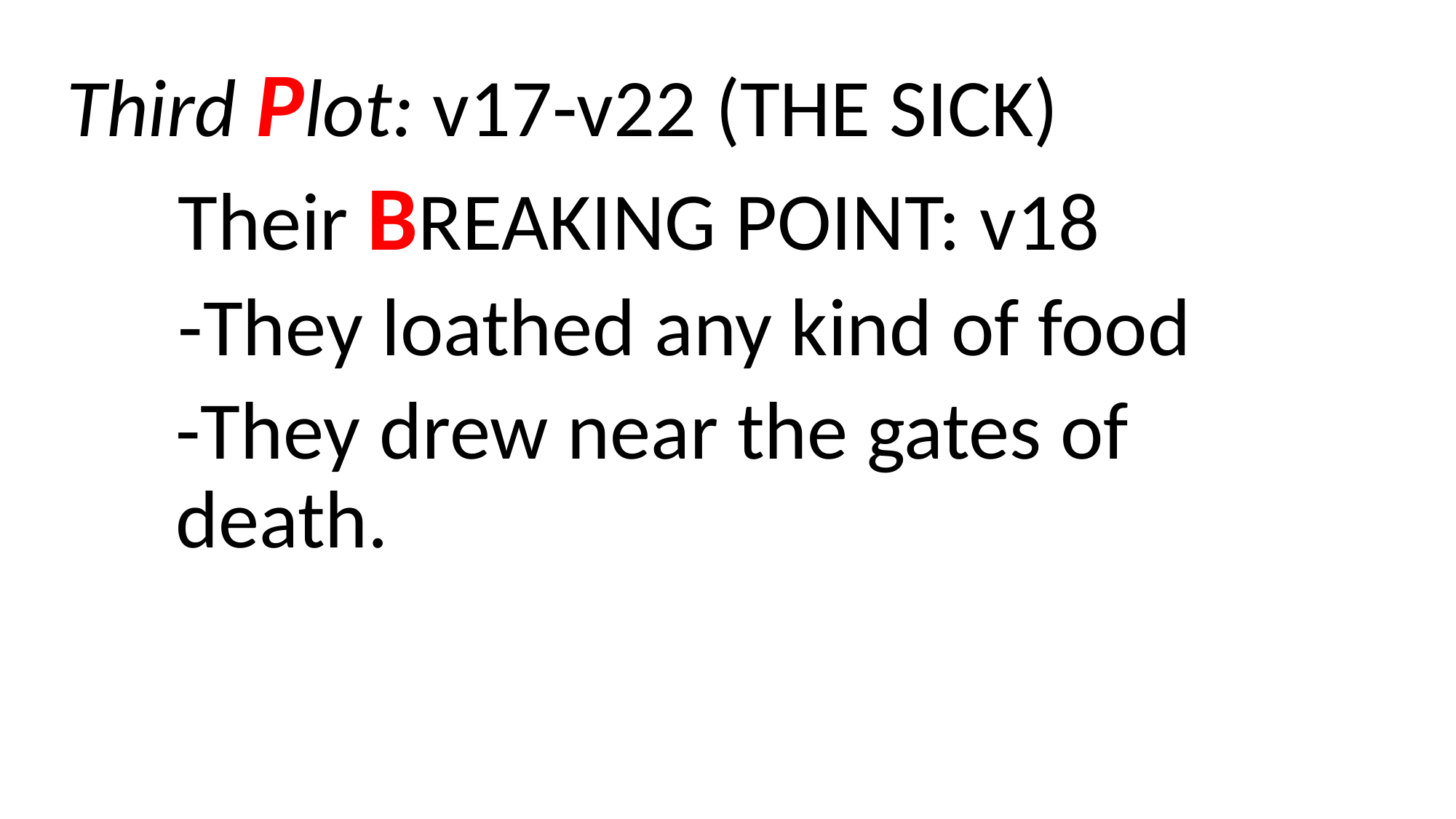

Third Plot: v17-v22 (THE SICK)
      Their BREAKING POINT: v18
      -They loathed any kind of food
	-They drew near the gates of 				death.